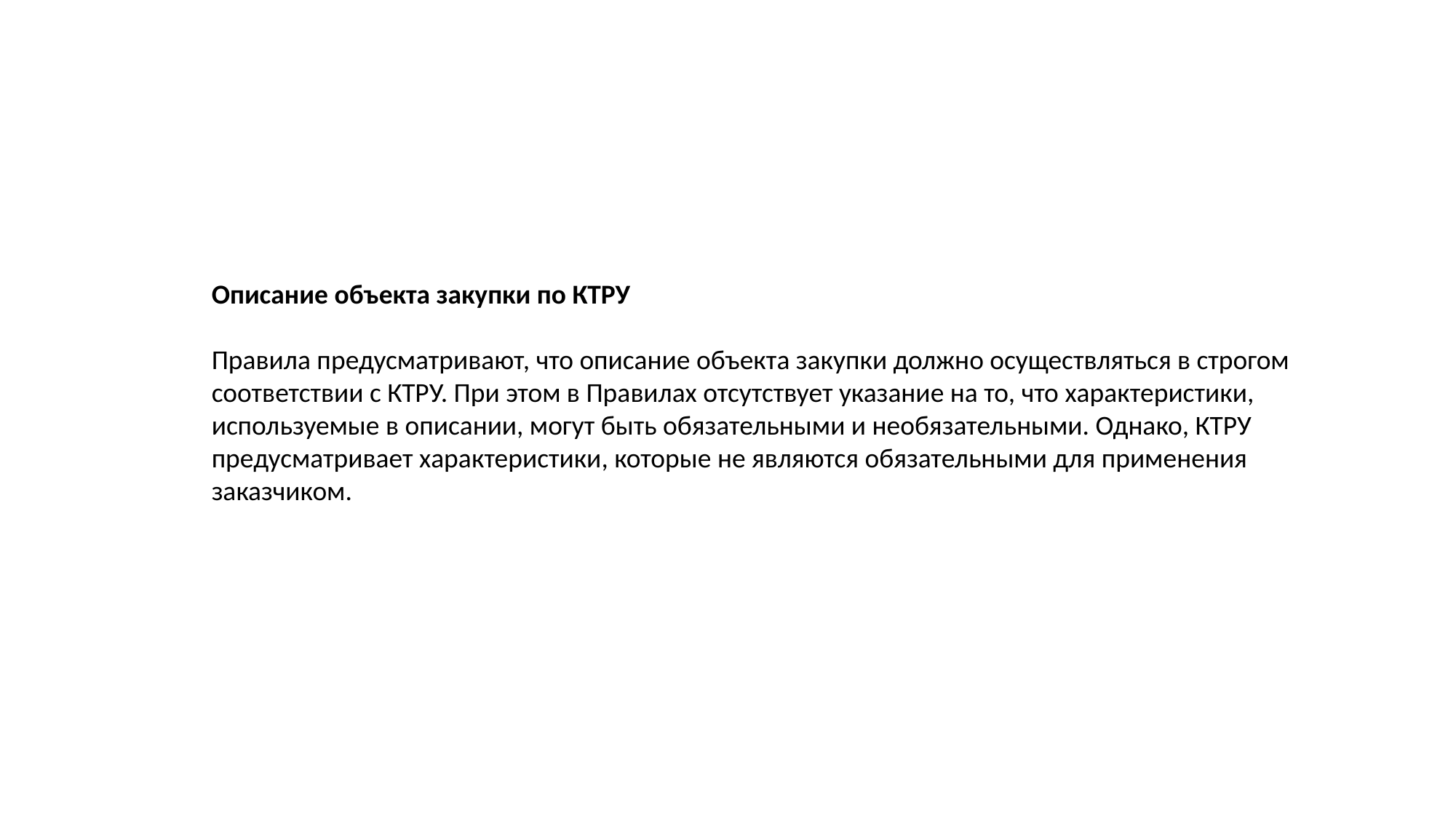

Описание объекта закупки по КТРУ

Правила предусматривают, что описание объекта закупки должно осуществляться в строгом соответствии с КТРУ. При этом в Правилах отсутствует указание на то, что характеристики, используемые в описании, могут быть обязательными и необязательными. Однако, КТРУ предусматривает характеристики, которые не являются обязательными для применения заказчиком.